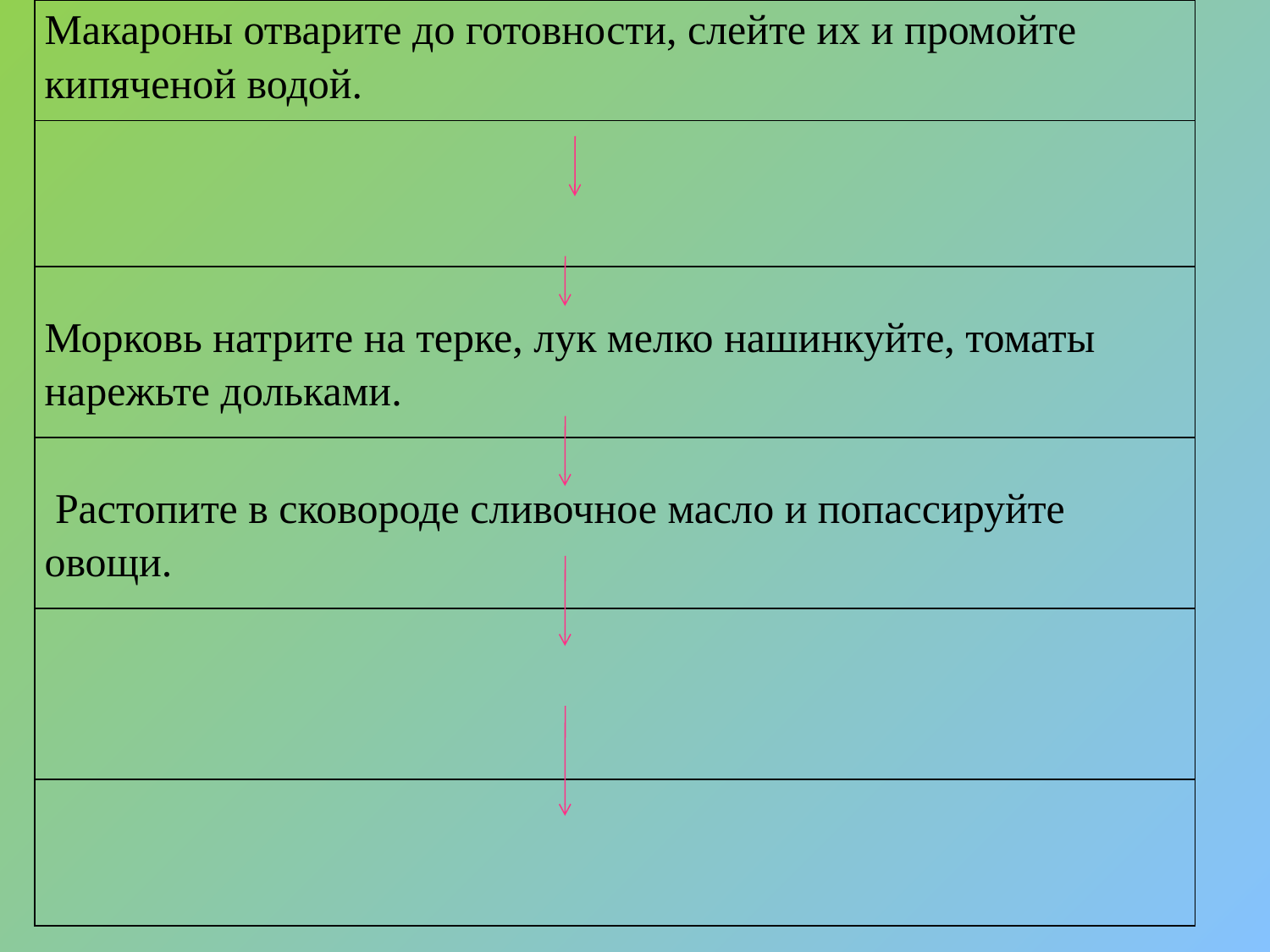

| Макароны отварите до готовности, слейте их и промойте кипяченой водой. |
| --- |
|  |
| Морковь натрите на терке, лук мелко нашинкуйте, томаты нарежьте дольками. |
| Растопите в сковороде сливочное масло и попассируйте овощи. |
|  |
|  |